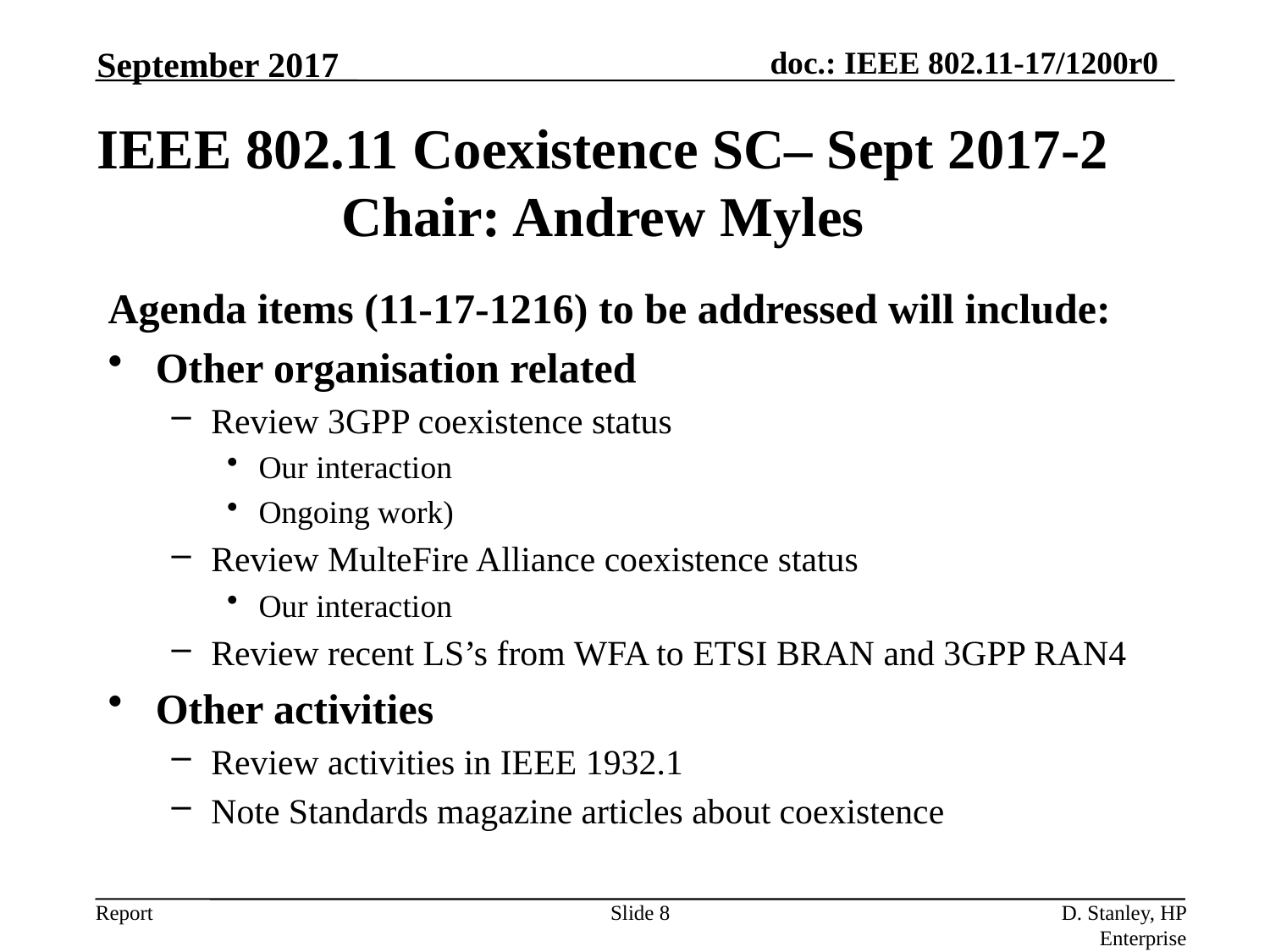

September 2017
IEEE 802.11 Coexistence SC– Sept 2017-2
Chair: Andrew Myles
Agenda items (11-17-1216) to be addressed will include:
Other organisation related
Review 3GPP coexistence status
Our interaction
Ongoing work)
Review MulteFire Alliance coexistence status
Our interaction
Review recent LS’s from WFA to ETSI BRAN and 3GPP RAN4
Other activities
Review activities in IEEE 1932.1
Note Standards magazine articles about coexistence
Slide 8
D. Stanley, HP Enterprise